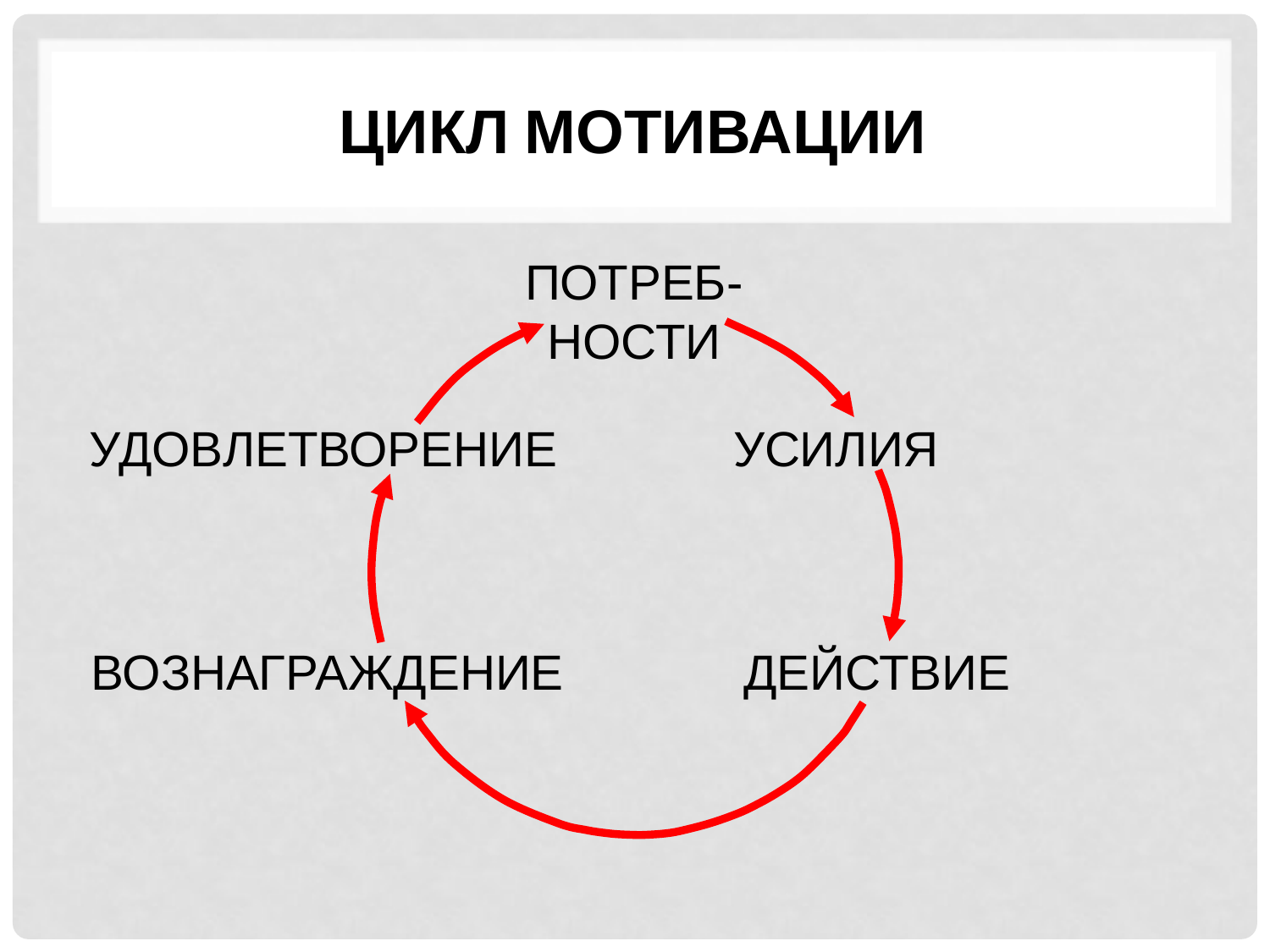

# ЦИКЛ МОТИВАЦИИ
ПОТРЕБ-
НОСТИ

УДОВЛЕТВОРЕНИЕ
УСИЛИЯ

ВОЗНАГРАЖДЕНИЕ
ДЕЙСТВИЕ